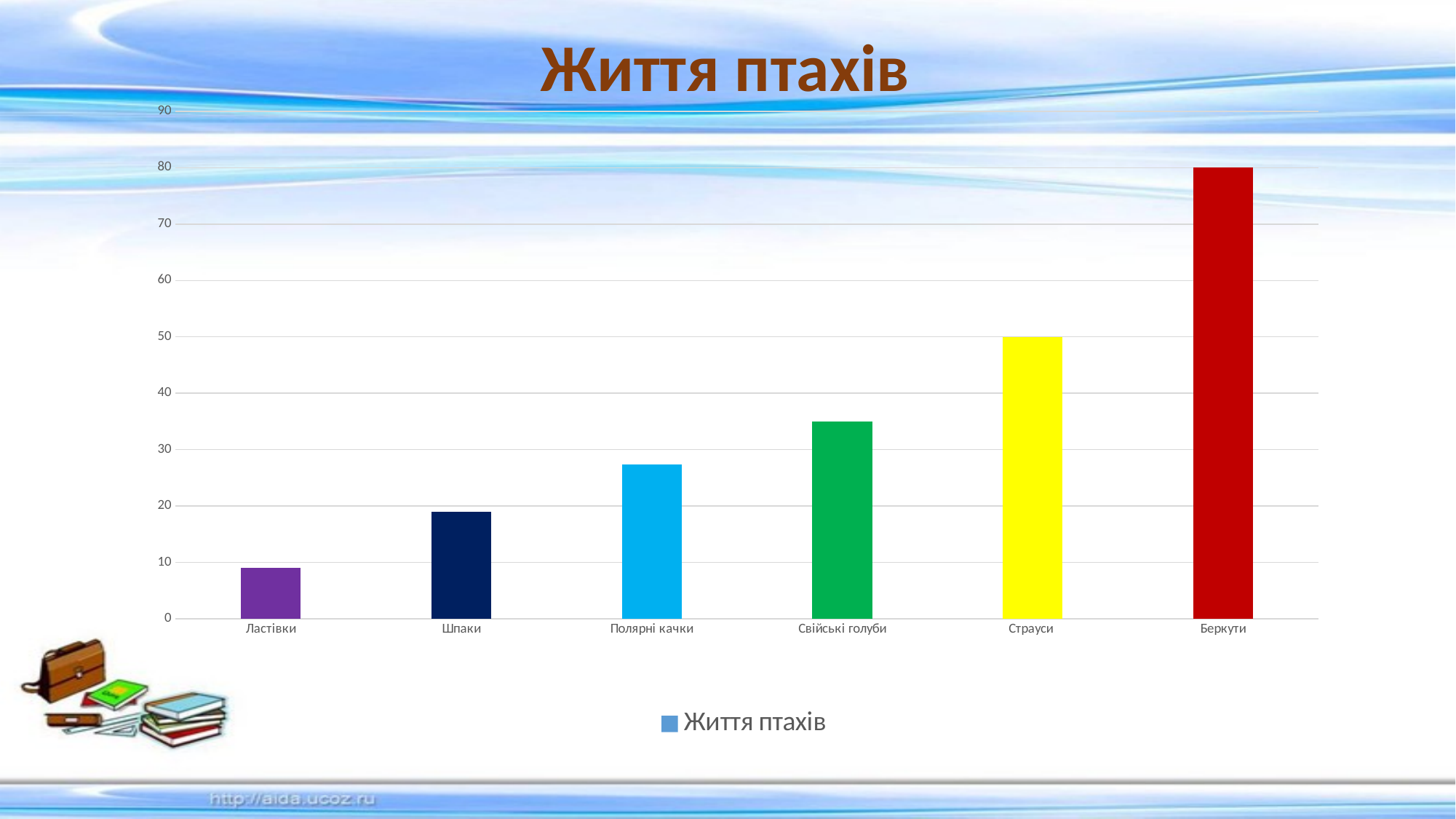

### Chart: Життя птахів

| Category | Життя птахів |
|---|---|
| Ластівки | 9.0 |
| Шпаки | 19.0 |
| Полярні качки | 27.4 |
| Свійські голуби | 35.0 |
| Страуси  | 50.0 |
| Беркути | 80.0 |